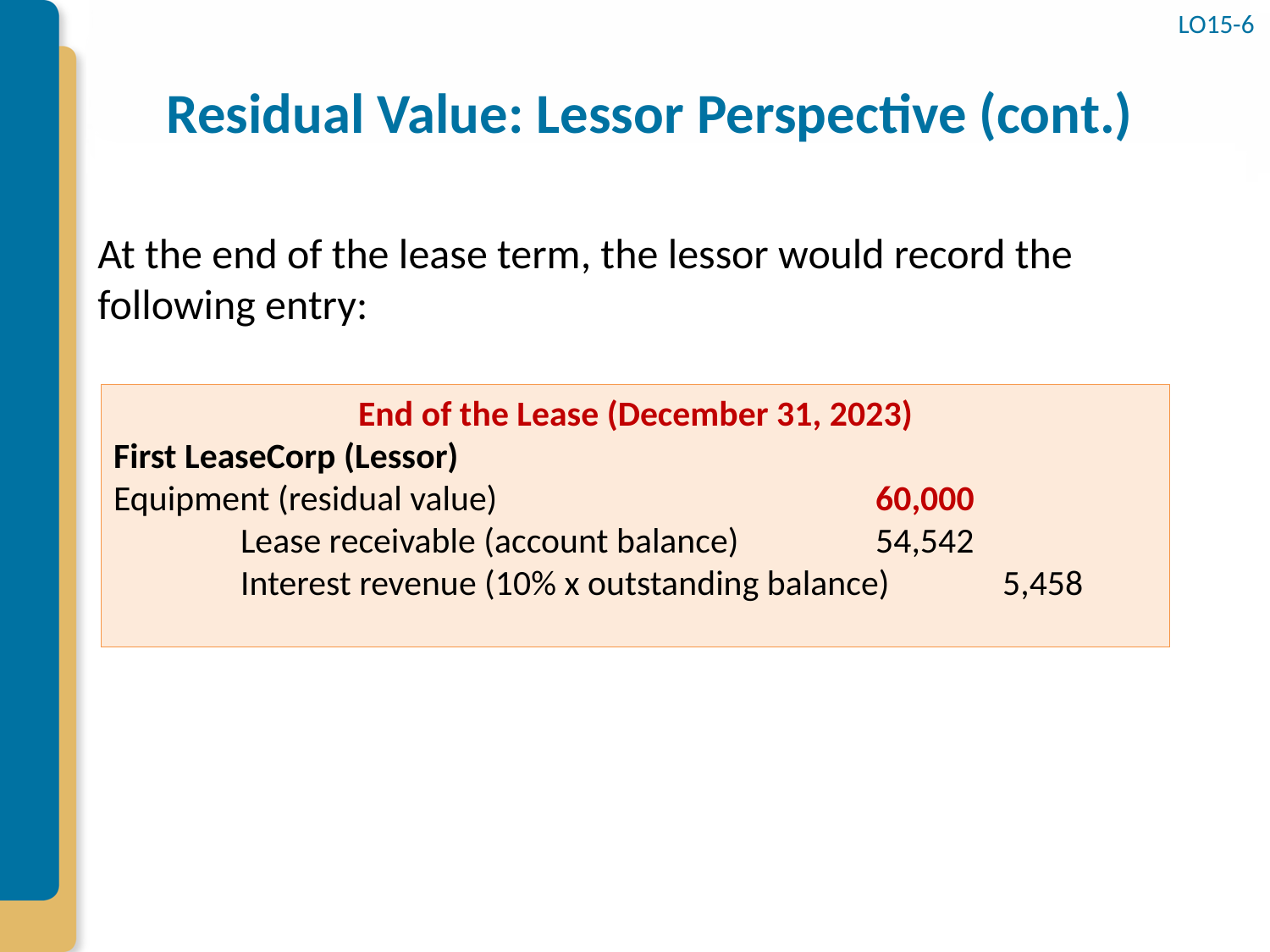

LO15-6
# Residual Value: Lessor Perspective (cont.)
At the end of the lease term, the lessor would record the following entry:
End of the Lease (December 31, 2023)
First LeaseCorp (Lessor)
Equipment (residual value)			60,000
	Lease receivable (account balance)		54,542
	Interest revenue (10% x outstanding balance)	5,458